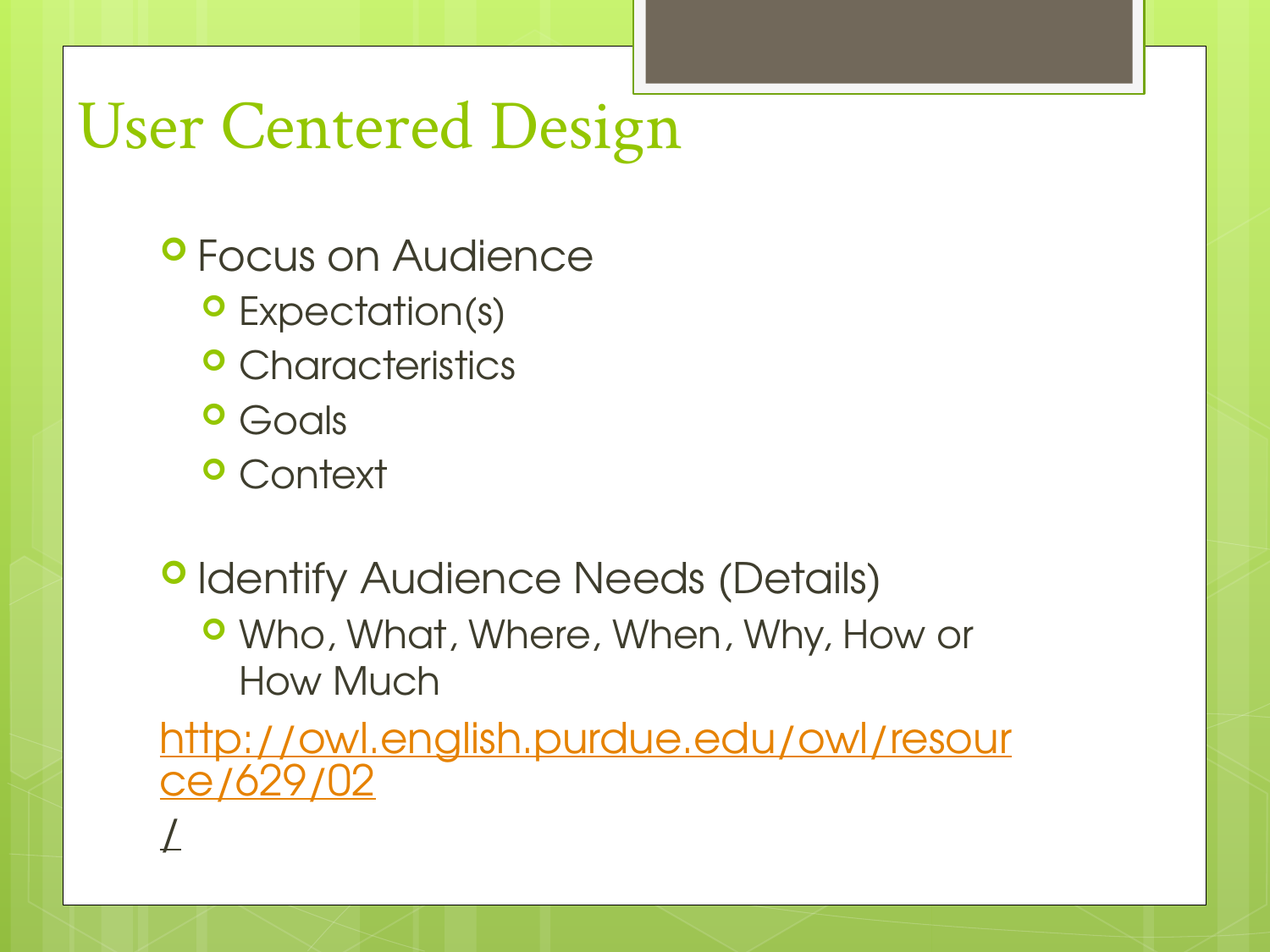

# User Centered Design
Focus on Audience
Expectation(s)
Characteristics
Goals
Context
Identify Audience Needs (Details)
Who, What, Where, When, Why, How or How Much
http://owl.english.purdue.edu/owl/resource/629/02/